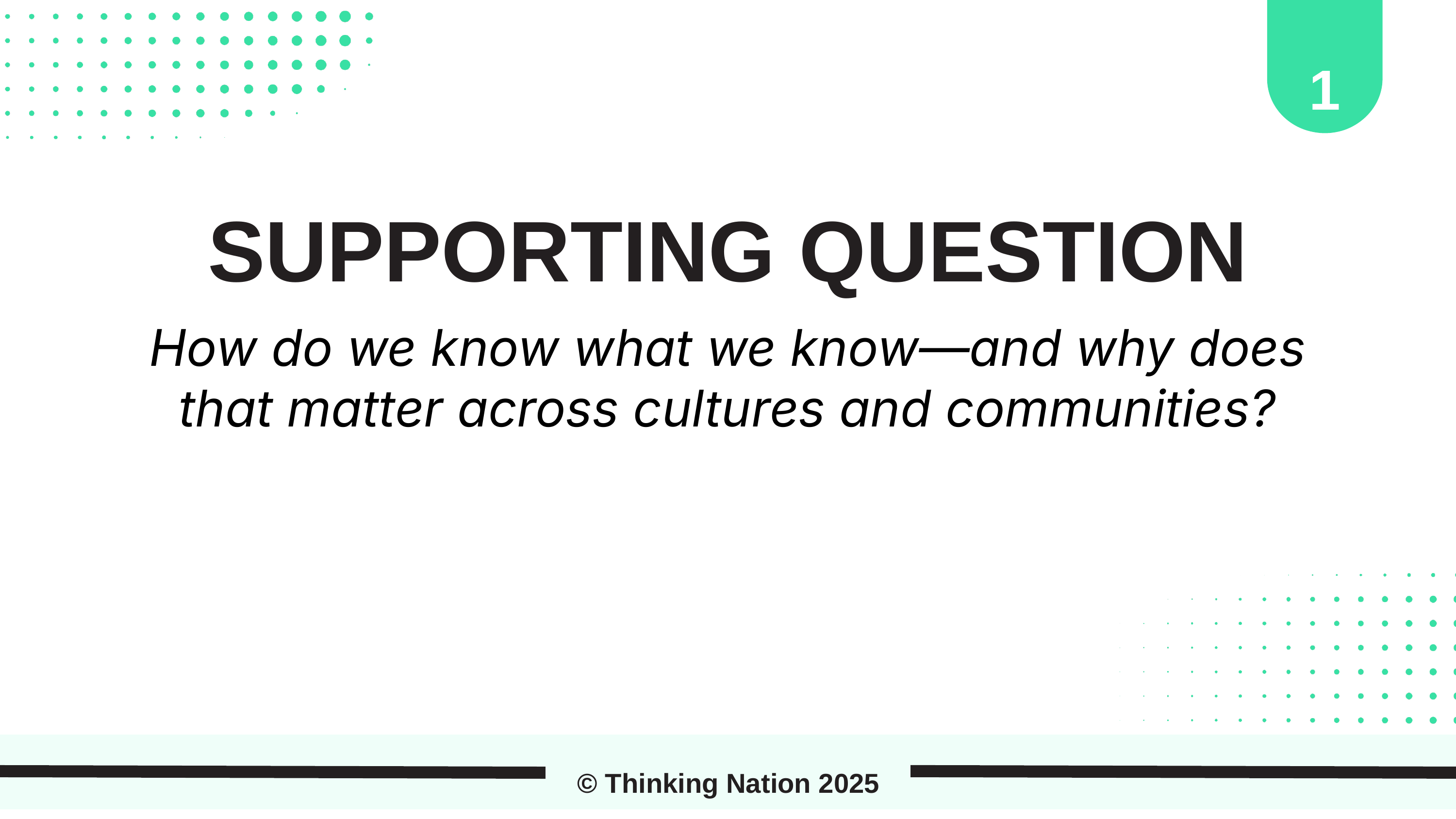

1
SUPPORTING QUESTION
How do we know what we know—and why does that matter across cultures and communities?

© Thinking Nation 2025